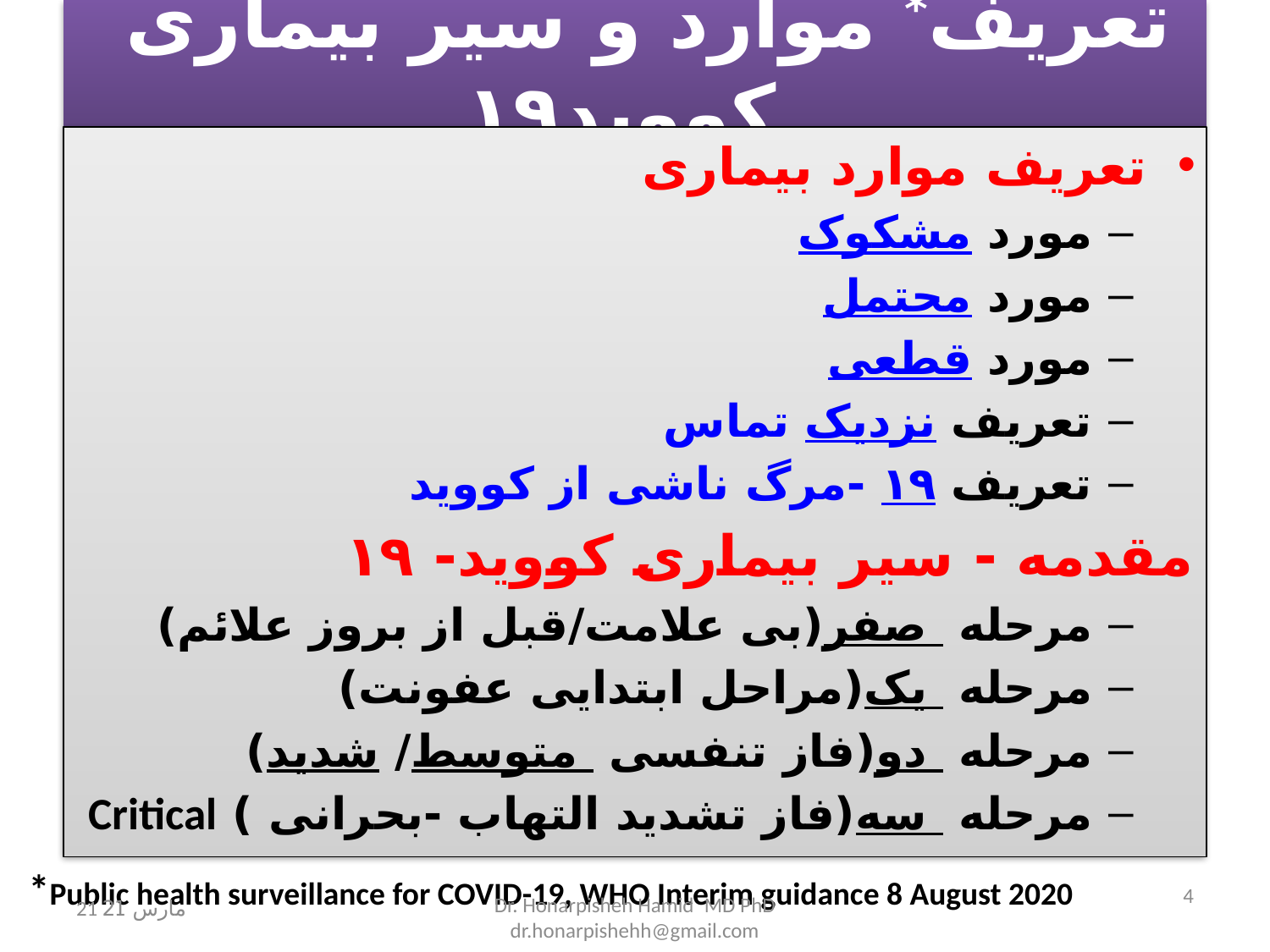

# تعریف* موارد و سیر بیماری کووید۱۹
تعریف موارد بیماری
مورد مشکوک
مورد محتمل
مورد قطعی
تعریف تماس نزدیک
تعریف مرگ ناشی از کووید- ۱۹
مقدمه - سیر بیماری کووید- ۱۹
مرحله صفر (بی علامت/قبل از بروز علائم)
مرحله یک (مراحل ابتدایی عفونت)
مرحله دو (فاز تنفسی متوسط / شدید)
مرحله سه (فاز تشدید التهاب -بحرانی ) Critical
*Public health surveillance for COVID-19, WHO Interim guidance 8 August 2020
4
21 مارس 21
Dr. Honarpisheh Hamid  MD PhD dr.honarpishehh@gmail.com